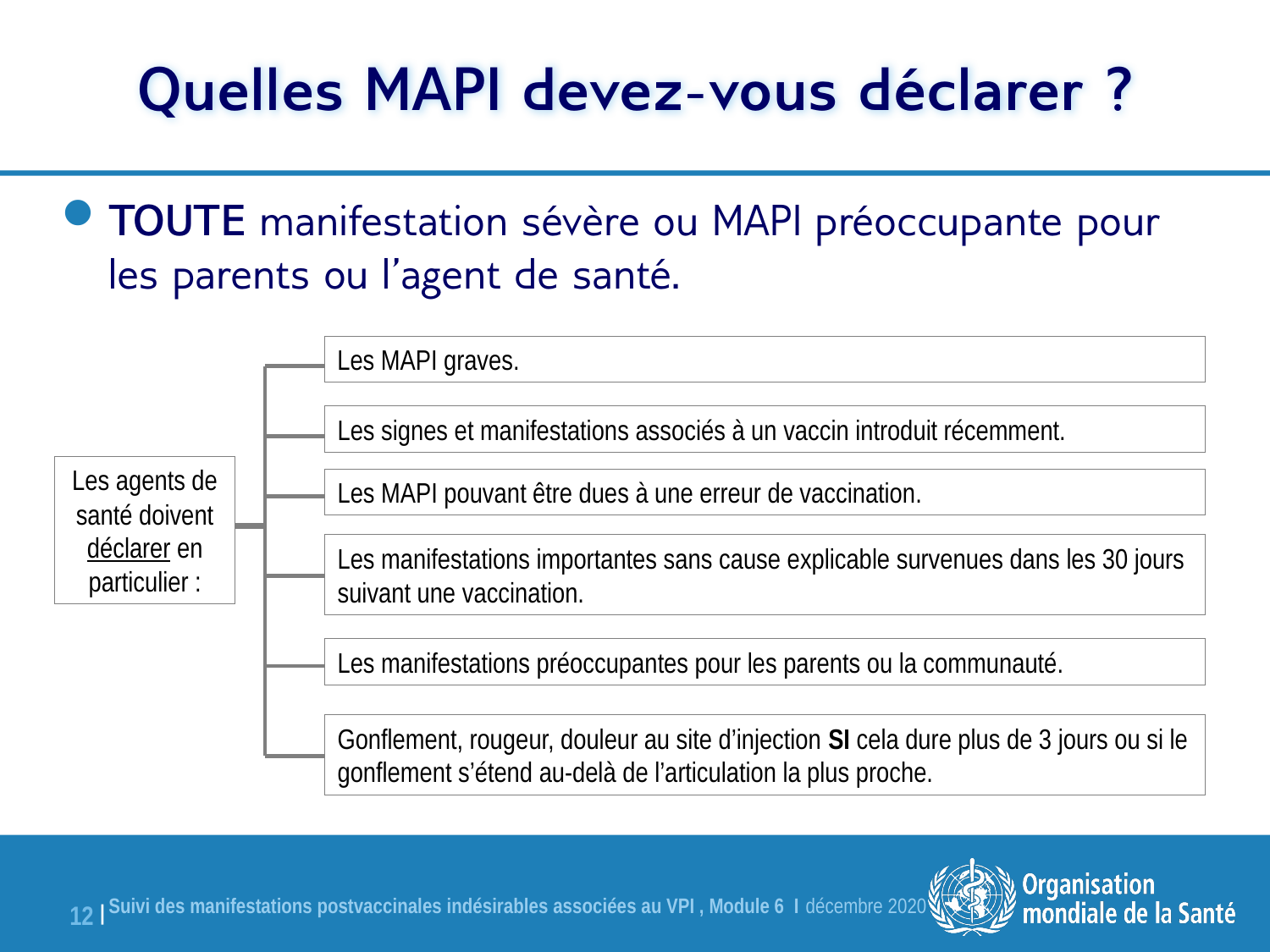

# Quelles MAPI devez-vous déclarer ?
TOUTE manifestation sévère ou MAPI préoccupante pour les parents ou l’agent de santé.
Les MAPI graves.
Les signes et manifestations associés à un vaccin introduit récemment.
Les agents de santé doivent déclarer en particulier :
Les MAPI pouvant être dues à une erreur de vaccination.
Les manifestations importantes sans cause explicable survenues dans les 30 jours suivant une vaccination.
Les manifestations préoccupantes pour les parents ou la communauté.
Gonflement, rougeur, douleur au site d’injection SI cela dure plus de 3 jours ou si le gonflement s’étend au-delà de l’articulation la plus proche.